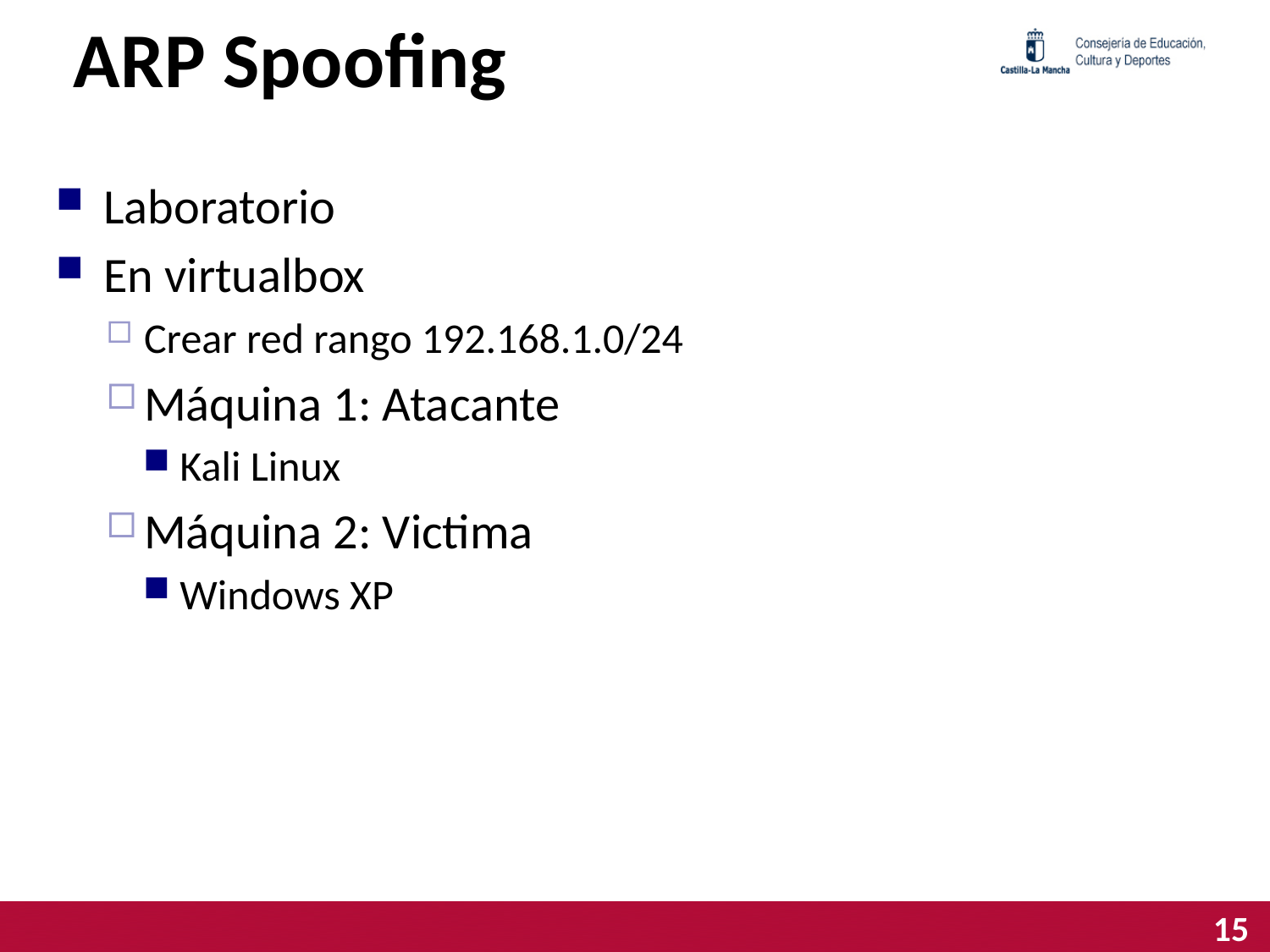

# ARP Spoofing
Laboratorio
En virtualbox
Crear red rango 192.168.1.0/24
Máquina 1: Atacante
Kali Linux
Máquina 2: Victima
Windows XP